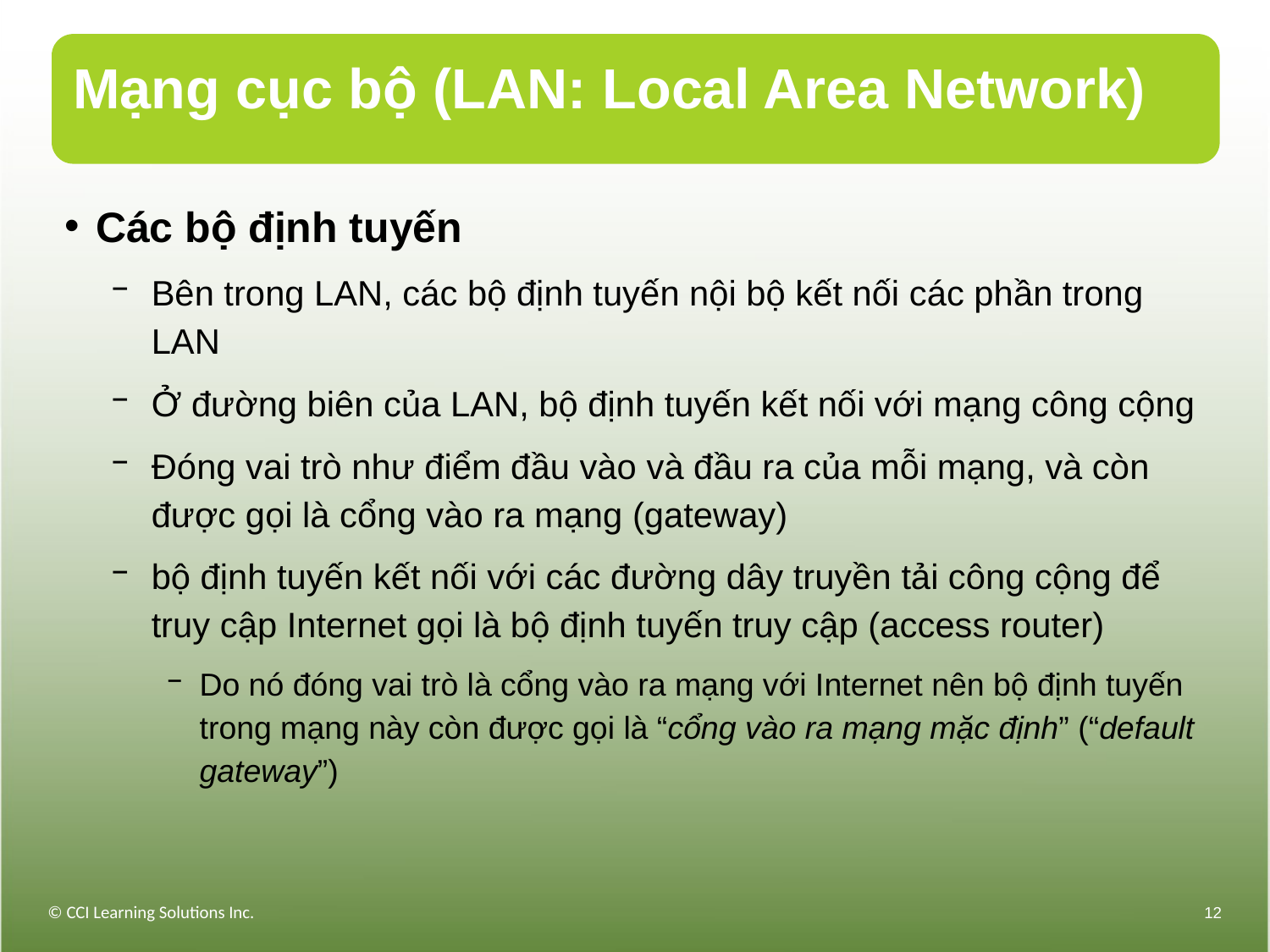

# Mạng cục bộ (LAN: Local Area Network)
Các bộ định tuyến
Bên trong LAN, các bộ định tuyến nội bộ kết nối các phần trong LAN
Ở đường biên của LAN, bộ định tuyến kết nối với mạng công cộng
Đóng vai trò như điểm đầu vào và đầu ra của mỗi mạng, và còn được gọi là cổng vào ra mạng (gateway)
bộ định tuyến kết nối với các đường dây truyền tải công cộng để truy cập Internet gọi là bộ định tuyến truy cập (access router)
Do nó đóng vai trò là cổng vào ra mạng với Internet nên bộ định tuyến trong mạng này còn được gọi là “cổng vào ra mạng mặc định” (“default gateway”)

© CCI Learning Solutions Inc.
12